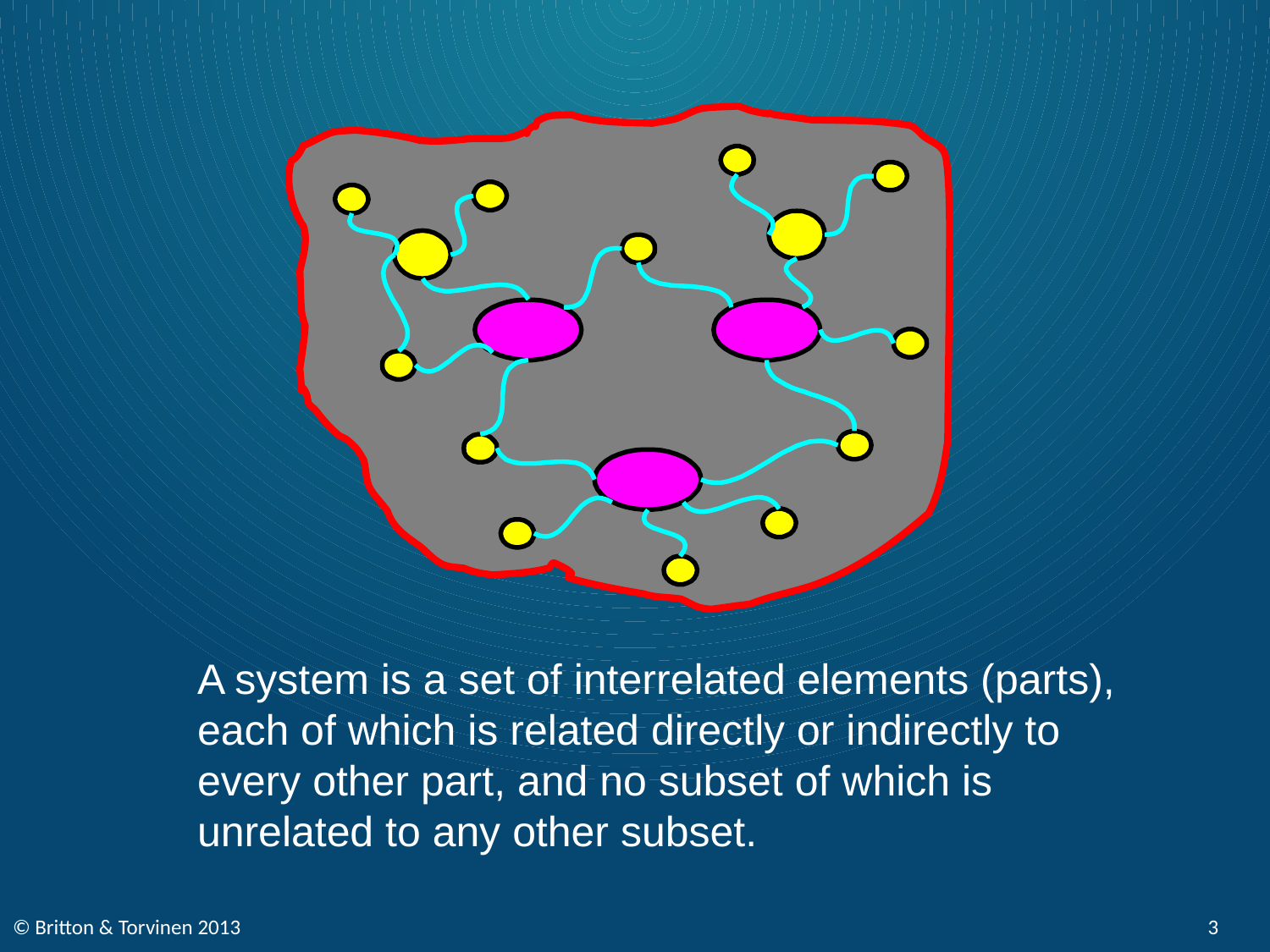

A system is a set of interrelated elements (parts), each of which is related directly or indirectly to every other part, and no subset of which is unrelated to any other subset.
© Britton & Torvinen 2013
3